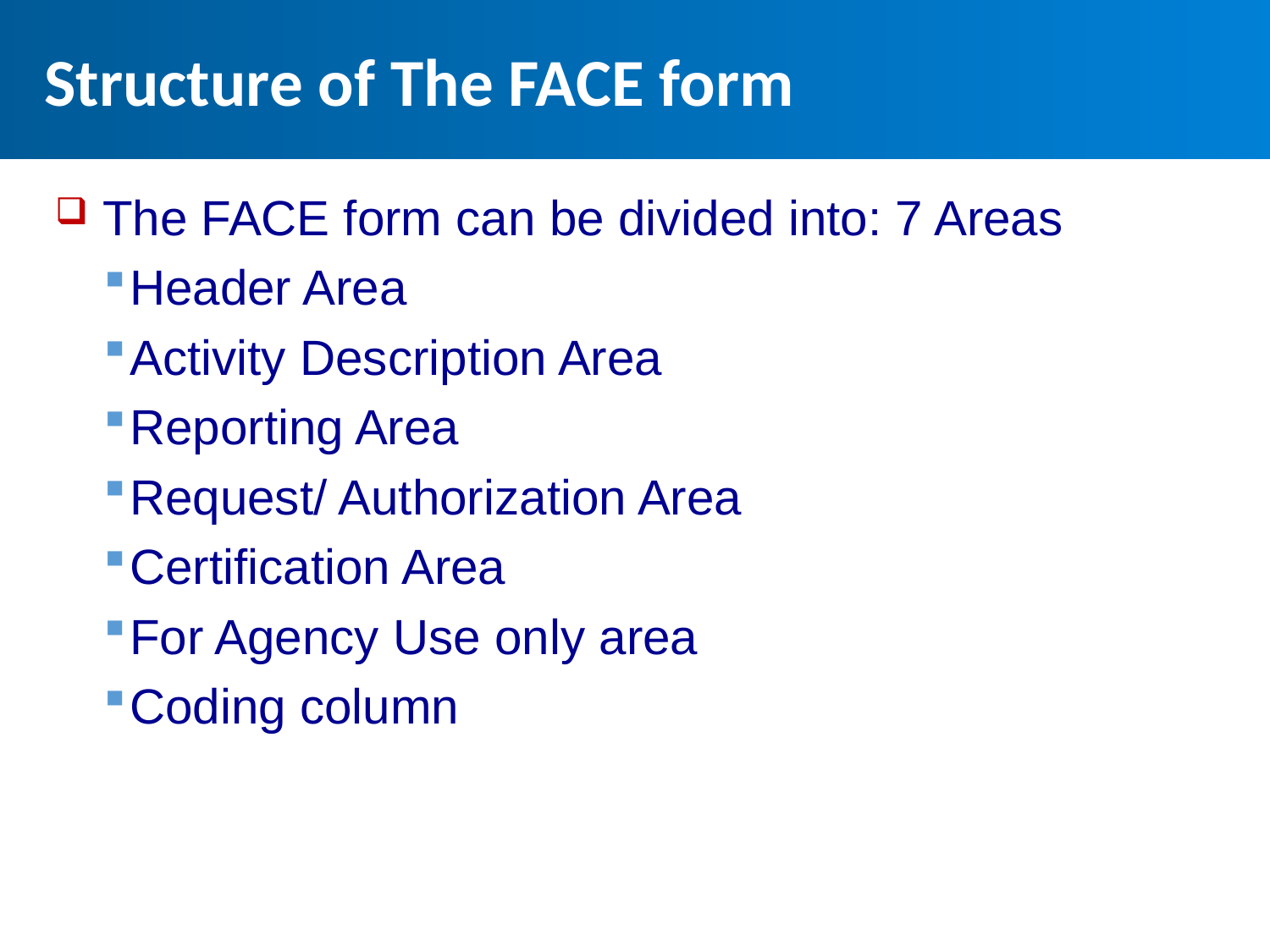

# Structure of The FACE form
The FACE form can be divided into: 7 Areas
Header Area
Activity Description Area
Reporting Area
Request/ Authorization Area
Certification Area
For Agency Use only area
Coding column